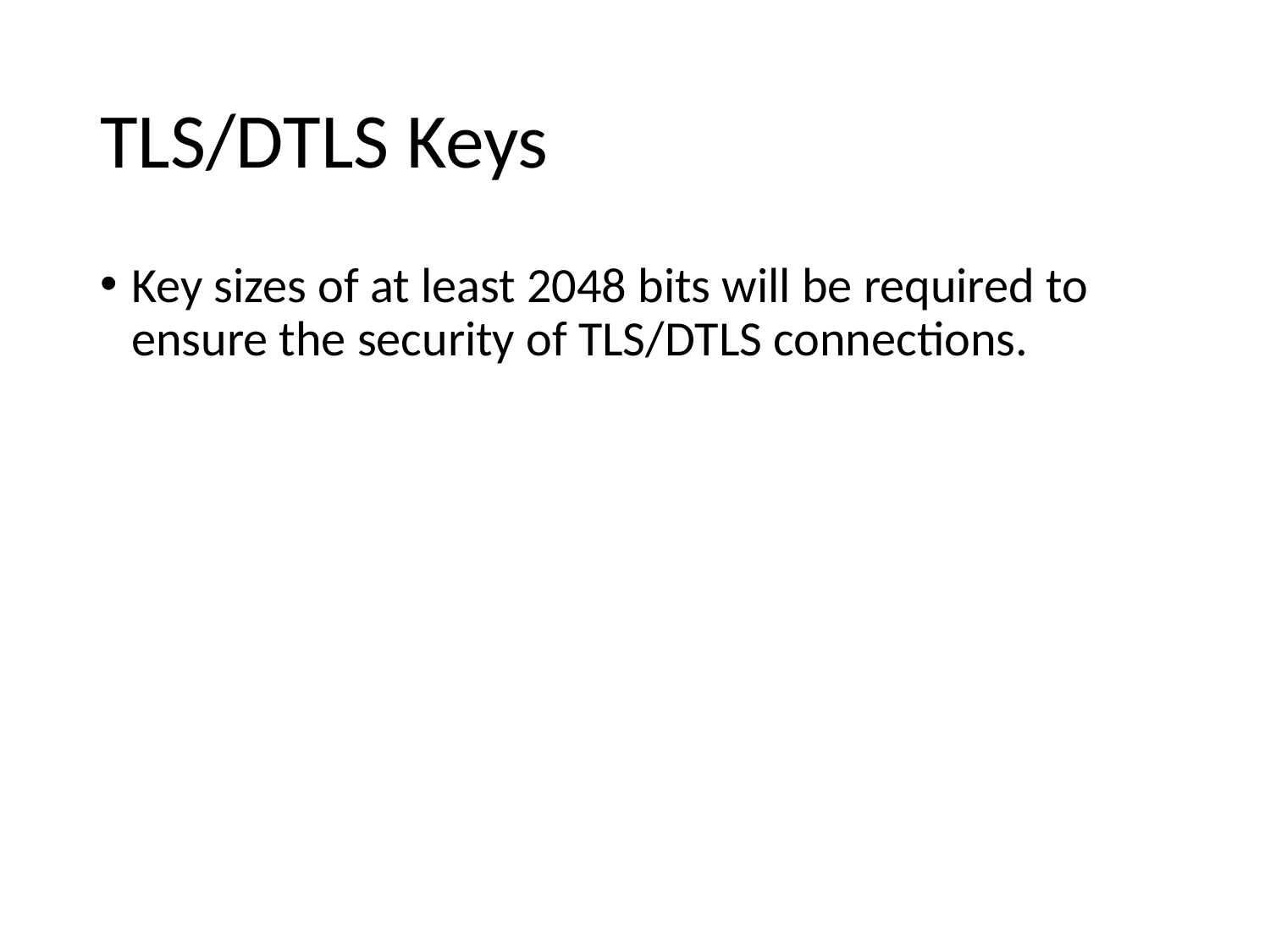

# TLS/DTLS Keys
Key sizes of at least 2048 bits will be required to ensure the security of TLS/DTLS connections.